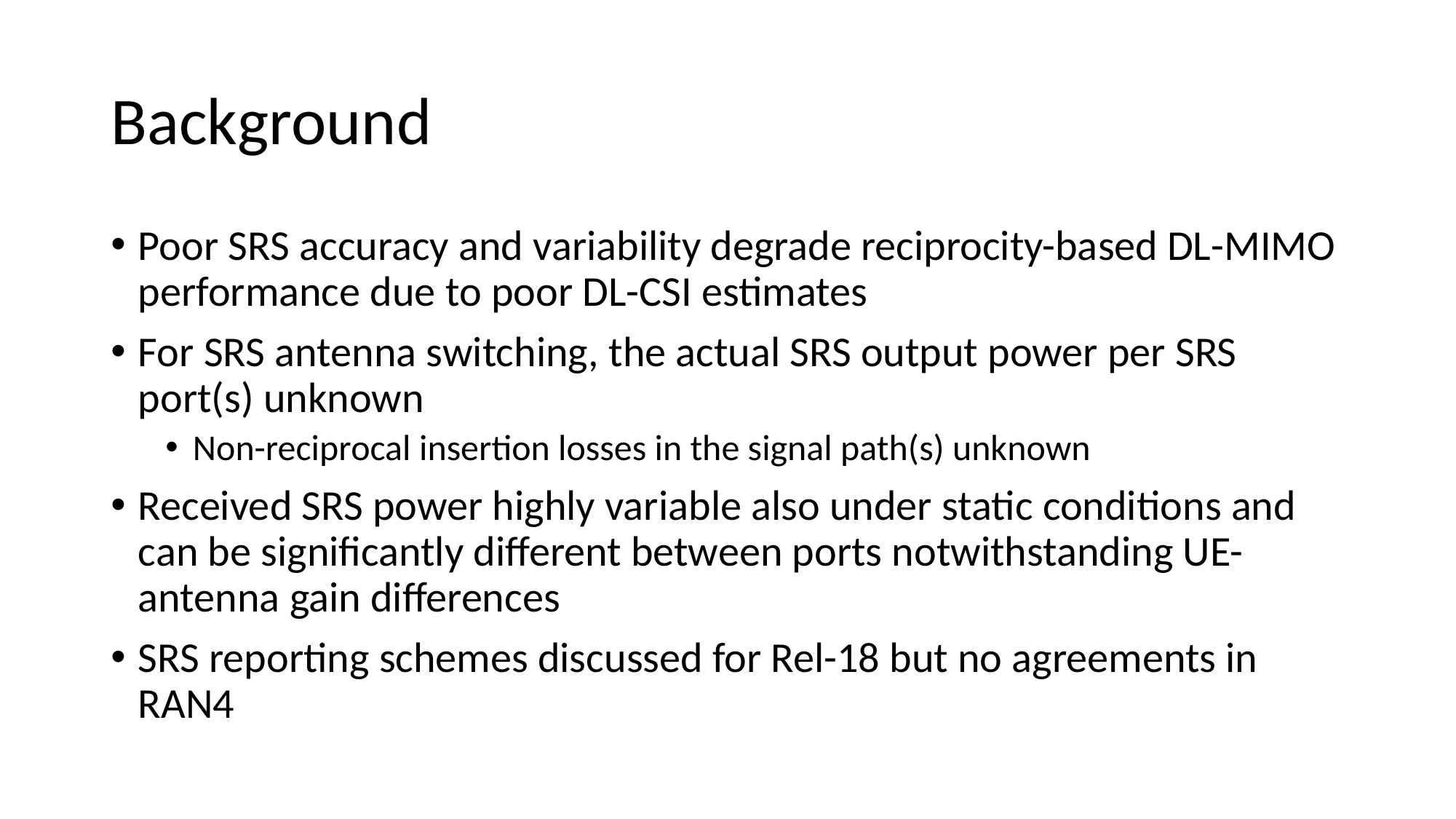

# Background
Poor SRS accuracy and variability degrade reciprocity-based DL-MIMO performance due to poor DL-CSI estimates
For SRS antenna switching, the actual SRS output power per SRS port(s) unknown
Non-reciprocal insertion losses in the signal path(s) unknown
Received SRS power highly variable also under static conditions and can be significantly different between ports notwithstanding UE-antenna gain differences
SRS reporting schemes discussed for Rel-18 but no agreements in RAN4